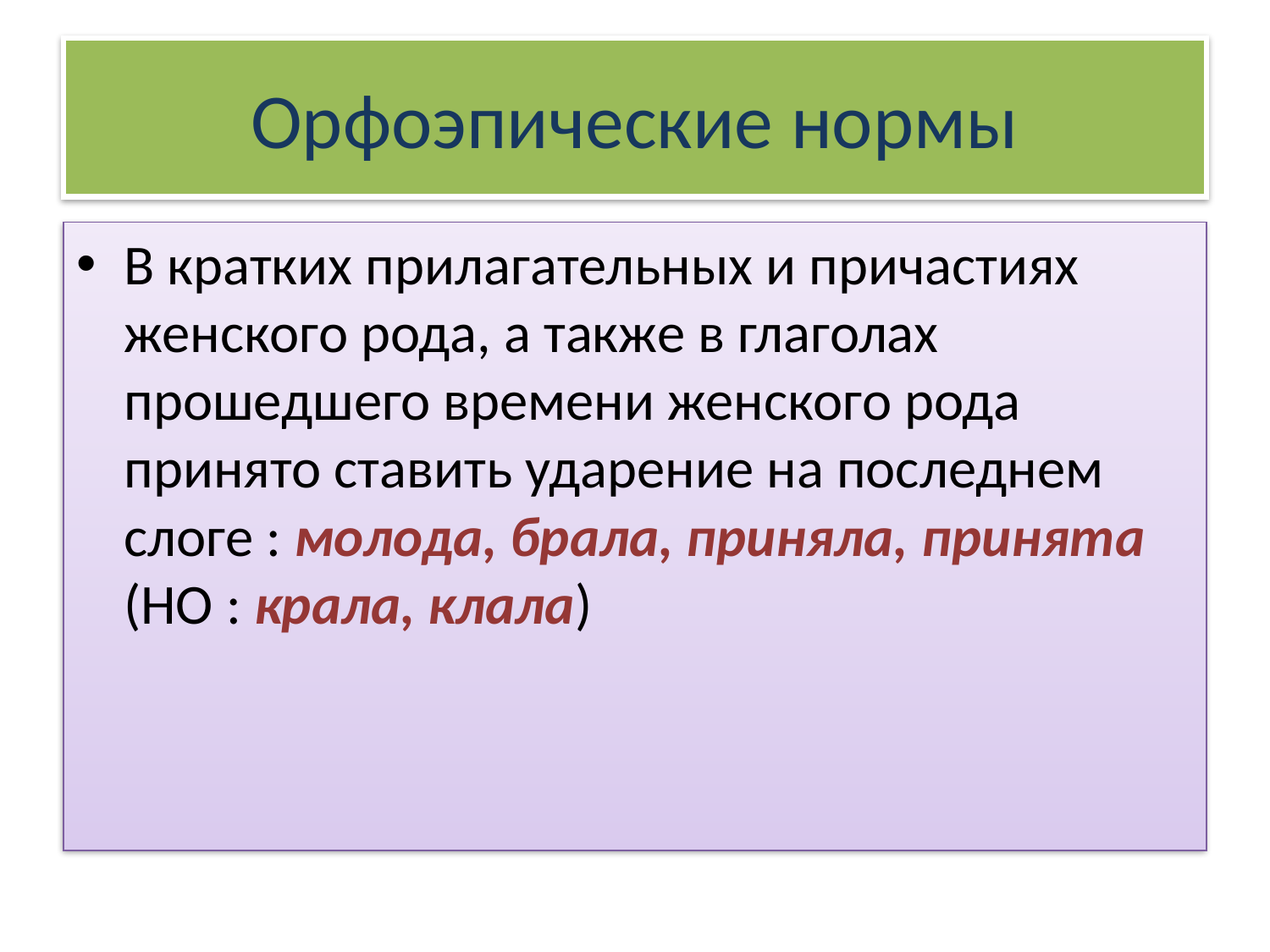

# Орфоэпические нормы
В кратких прилагательных и причастиях женского рода, а также в глаголах прошедшего времени женского рода принято ставить ударение на последнем слоге : молода, брала, приняла, принята (НО : крала, клала)